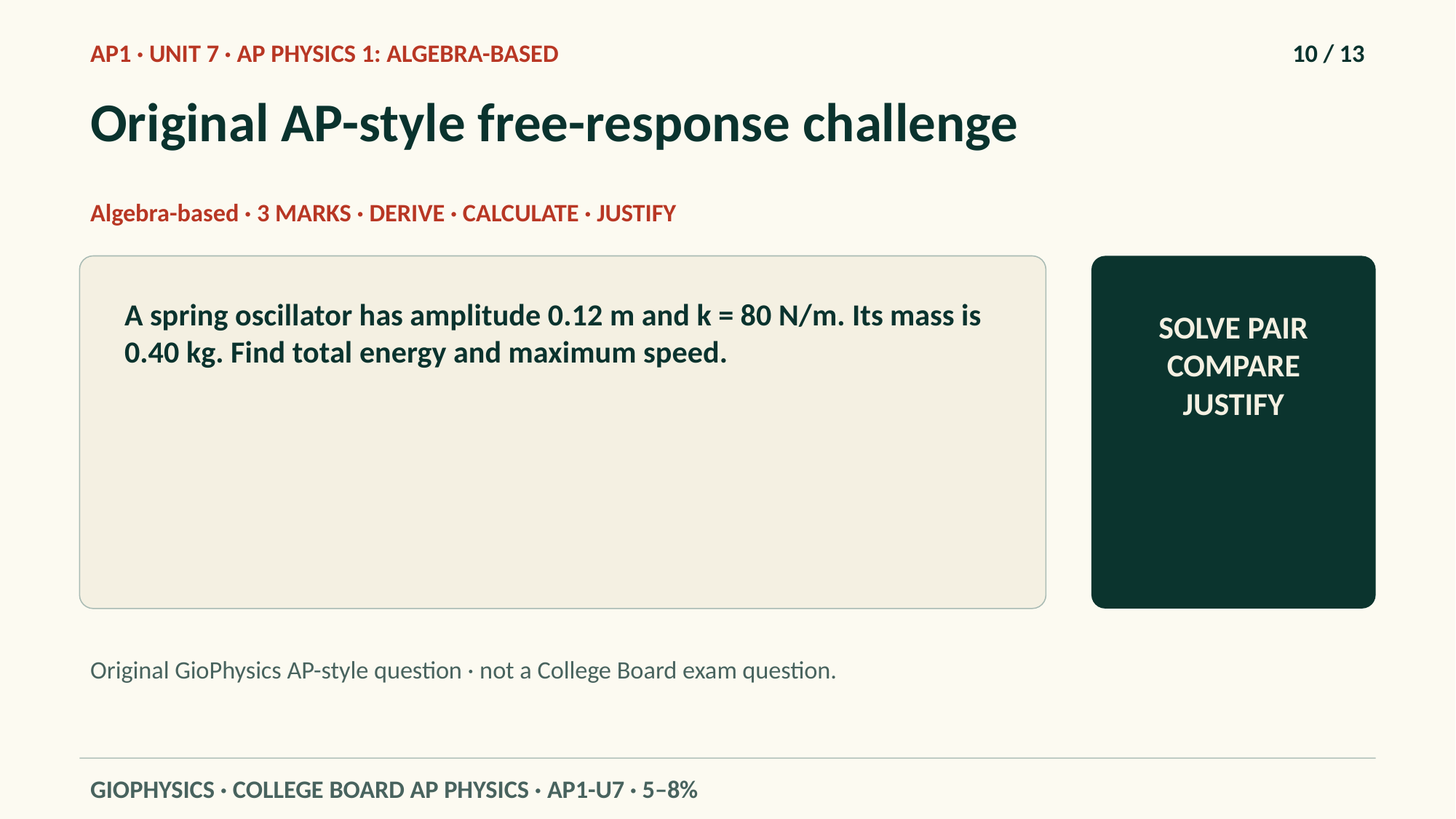

AP1 · UNIT 7 · AP PHYSICS 1: ALGEBRA-BASED
10 / 13
Original AP-style free-response challenge
Algebra-based · 3 MARKS · DERIVE · CALCULATE · JUSTIFY

A spring oscillator has amplitude 0.12 m and k = 80 N/m. Its mass is 0.40 kg. Find total energy and maximum speed.
SOLVE PAIR COMPARE JUSTIFY
Original GioPhysics AP-style question · not a College Board exam question.

GIOPHYSICS · COLLEGE BOARD AP PHYSICS · AP1-U7 · 5–8%